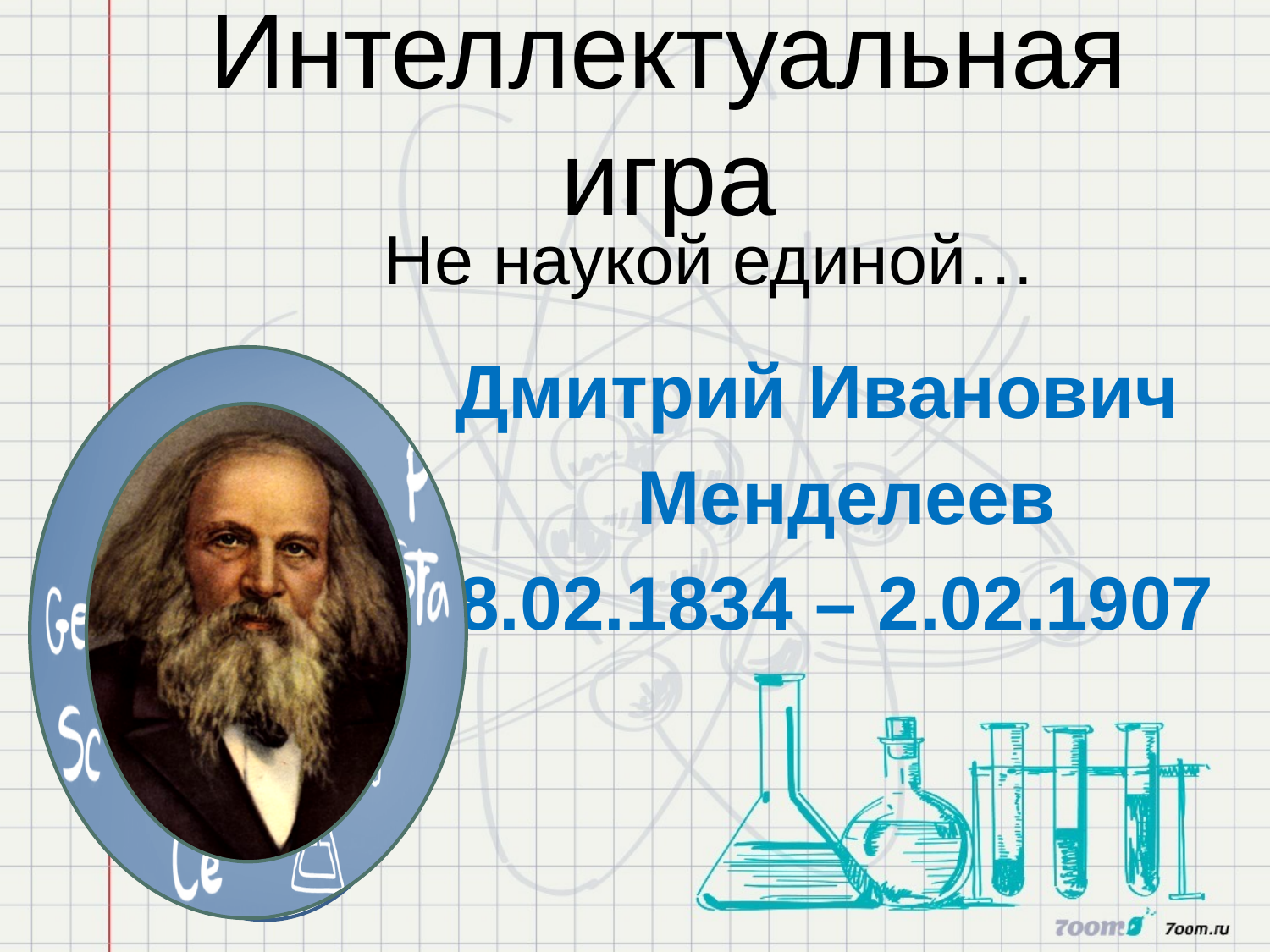

# Интеллектуальная игра
Не наукой единой…

           Дмитрий Иванович
             Менделеев
            8.02.1834 – 2.02.1907